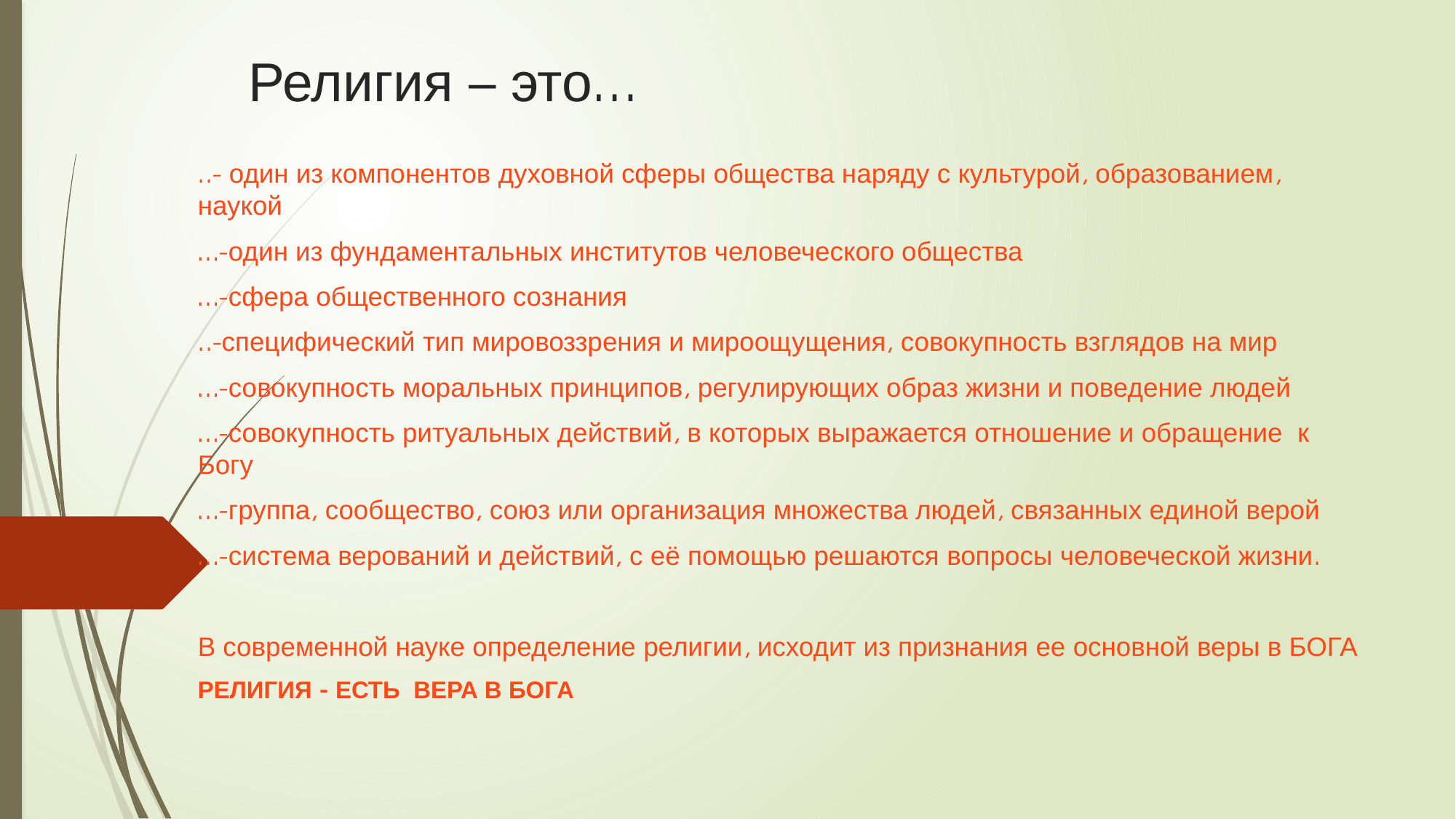

# Религия – это…
..- один из компонентов духовной сферы общества наряду с культурой, образованием, наукой
…-один из фундаментальных институтов человеческого общества
…-сфера общественного сознания
..-специфический тип мировоззрения и мироощущения, совокупность взглядов на мир
…-совокупность моральных принципов, регулирующих образ жизни и поведение людей
…-совокупность ритуальных действий, в которых выражается отношение и обращение  к  Богу
…-группа, сообщество, союз или организация множества людей, связанных единой верой
…-система верований и действий, с её помощью решаются вопросы человеческой жизни.

В современной науке определение религии, исходит из признания ее основной веры в БОГА
РЕЛИГИЯ - ЕСТЬ  ВЕРА В БОГА